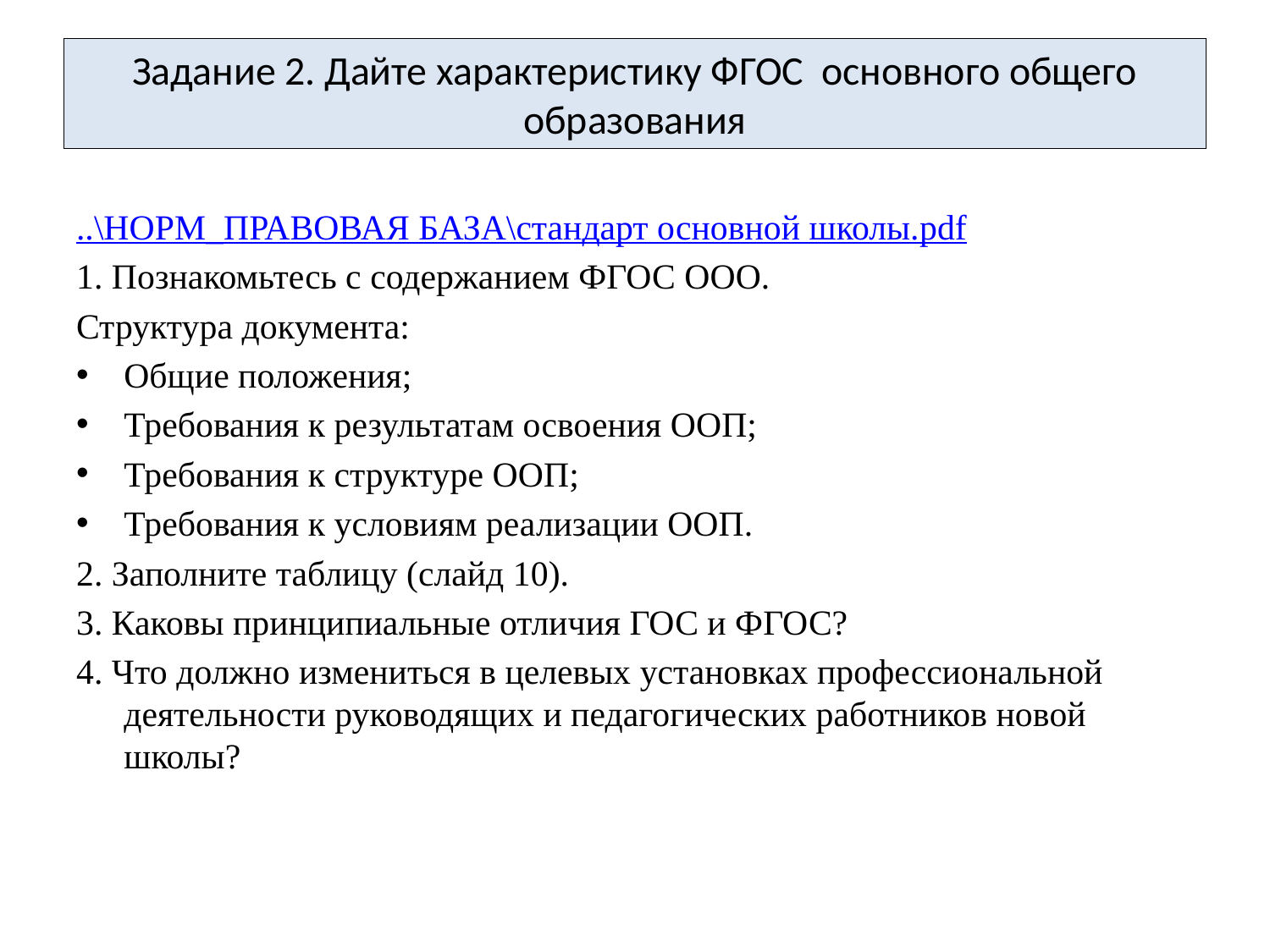

# Задание 2. Дайте характеристику ФГОС  основного общего образования
..\НОРМ_ПРАВОВАЯ БАЗА\стандарт основной школы.pdf
1. Познакомьтесь с содержанием ФГОС ООО.
Структура документа:
Общие положения;
Требования к результатам освоения ООП;
Требования к структуре ООП;
Требования к условиям реализации ООП.
2. Заполните таблицу (слайд 10).
3. Каковы принципиальные отличия ГОС и ФГОС?
4. Что должно измениться в целевых установках профессиональной деятельности руководящих и педагогических работников новой школы?